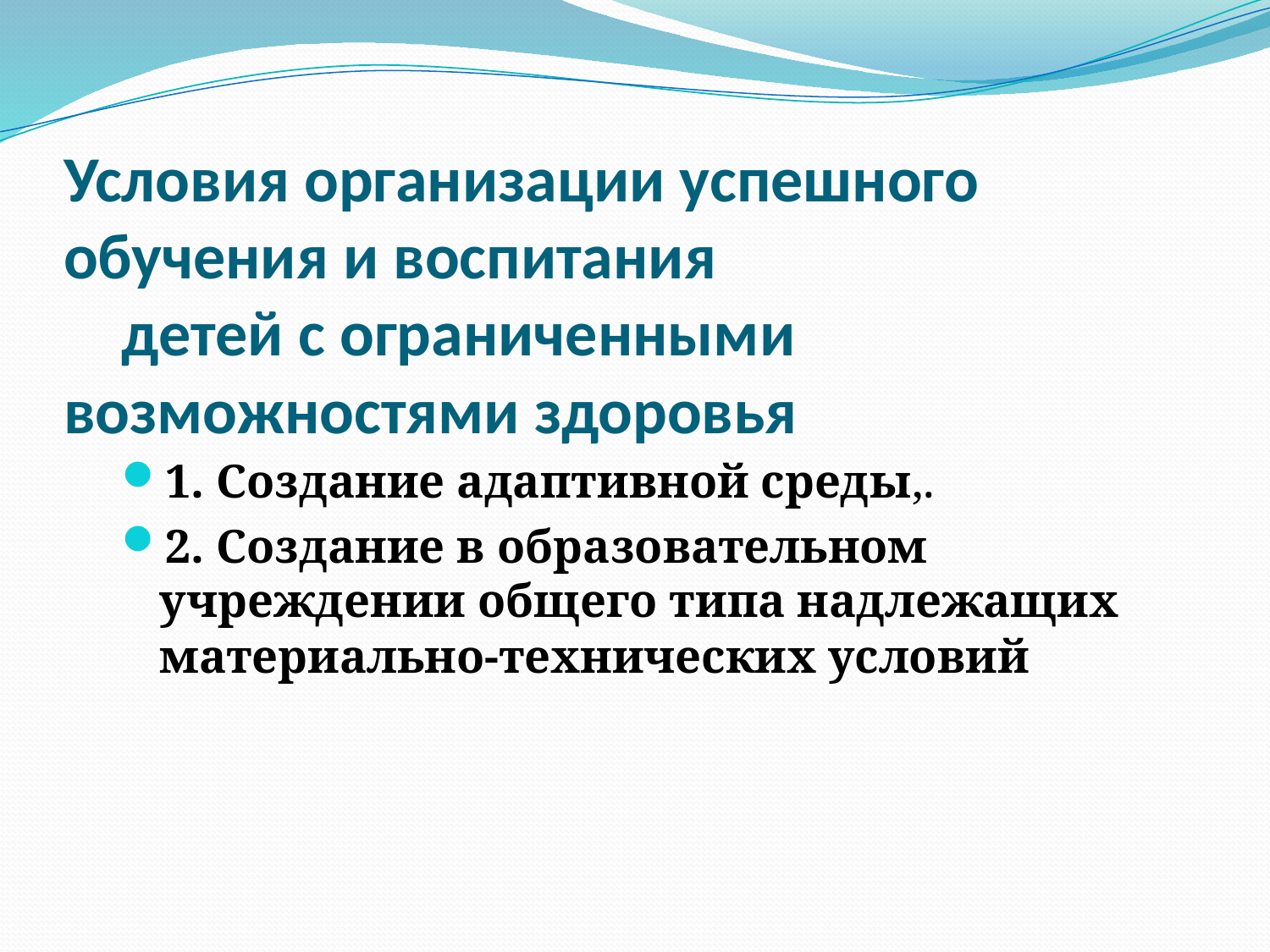

# Условия организации успешного обучения и воспитания      детей с ограниченными возможностями здоровья
1. Создание адаптивной среды,.
2. Создание в образовательном учреждении общего типа надлежащих материально-технических условий